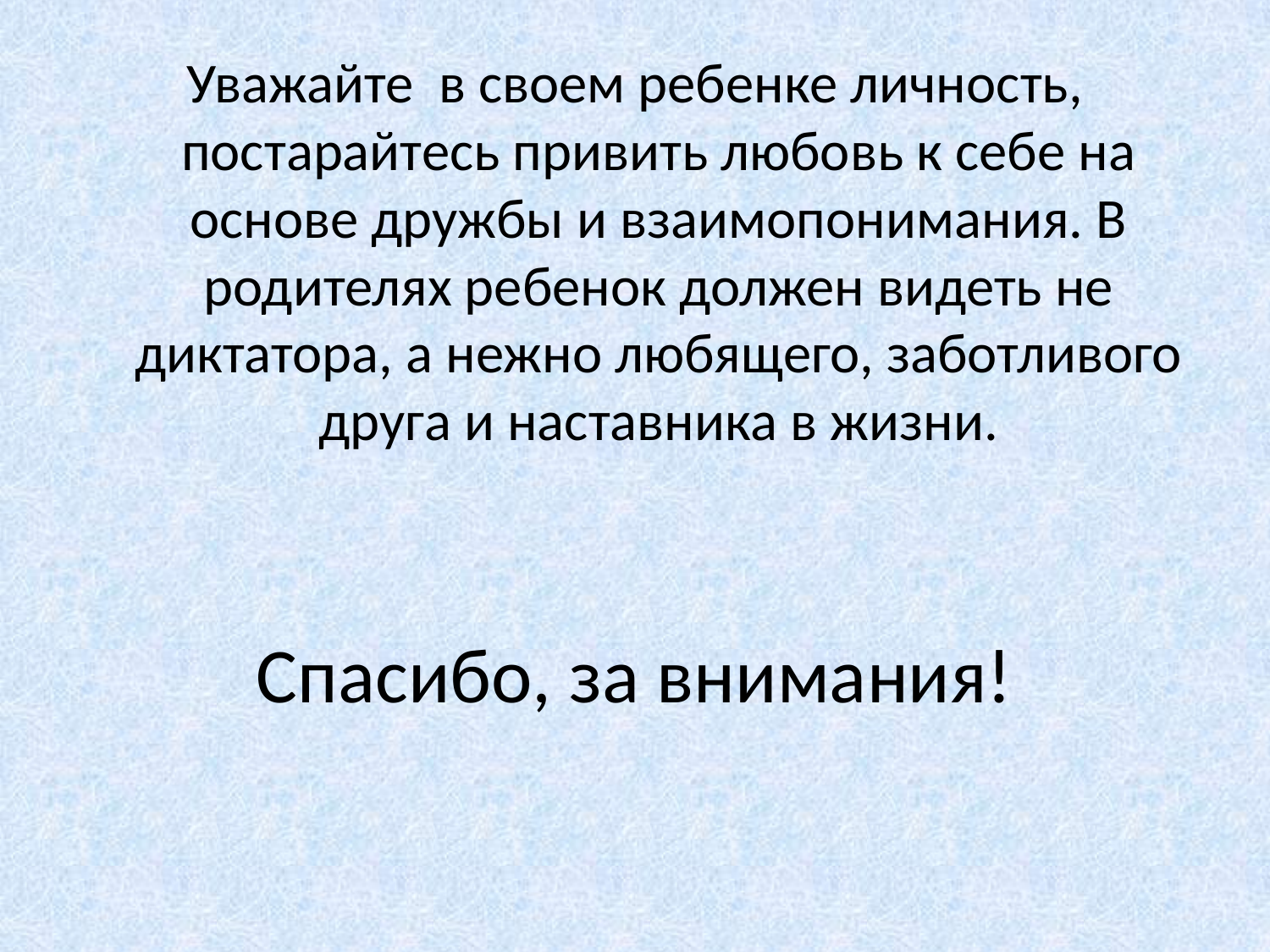

Уважайте  в своем ребенке личность, постарайтесь привить любовь к себе на основе дружбы и взаимопонимания. В родителях ребенок должен видеть не диктатора, а нежно любящего, заботливого друга и наставника в жизни.

Спасибо, за внимания!